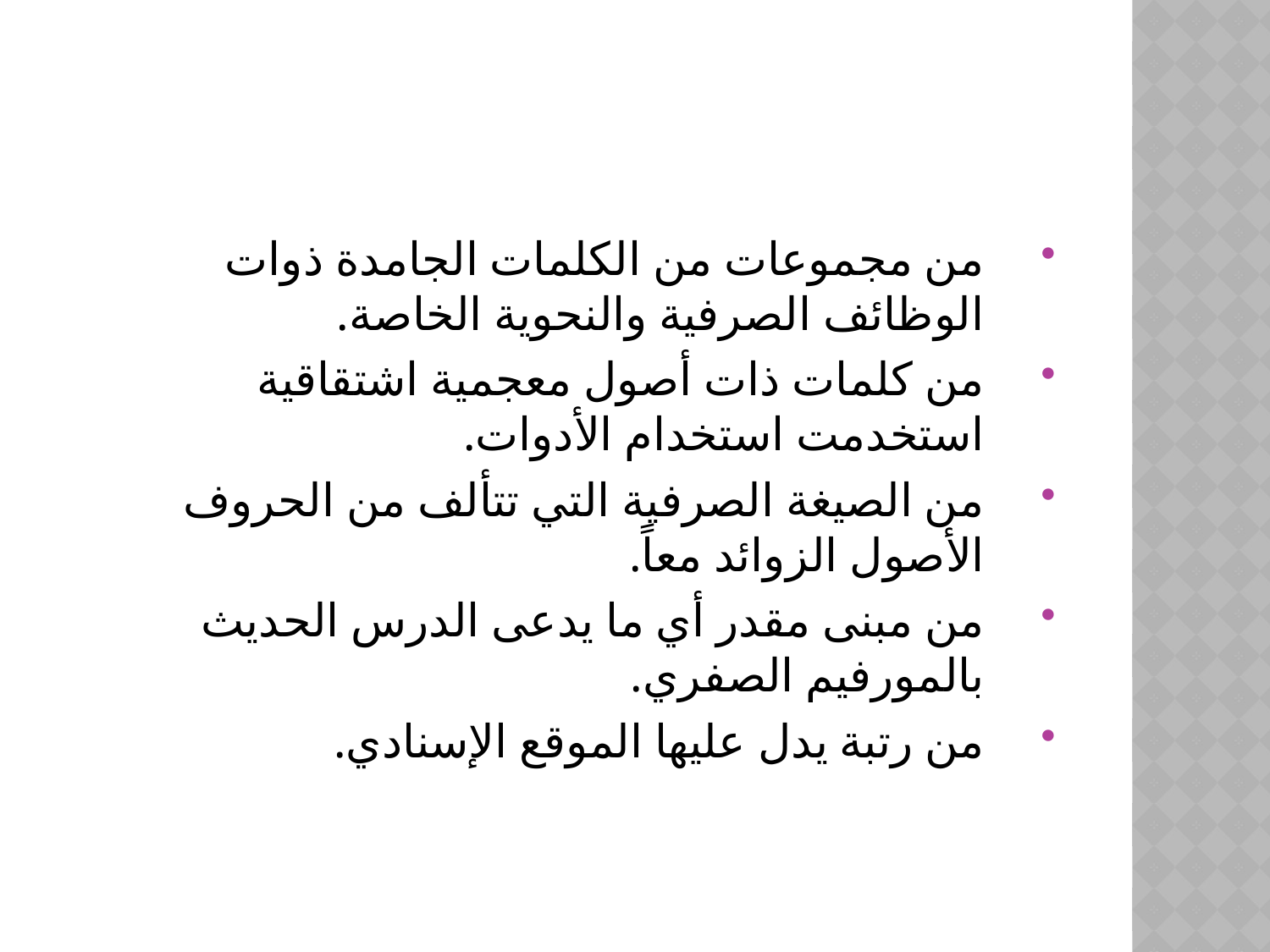

#
من مجموعات من الكلمات الجامدة ذوات الوظائف الصرفية والنحوية الخاصة.
من كلمات ذات أصول معجمية اشتقاقية استخدمت استخدام الأدوات.
من الصيغة الصرفية التي تتألف من الحروف الأصول الزوائد معاً.
من مبنى مقدر أي ما يدعى الدرس الحديث بالمورفيم الصفري.
من رتبة يدل عليها الموقع الإسنادي.